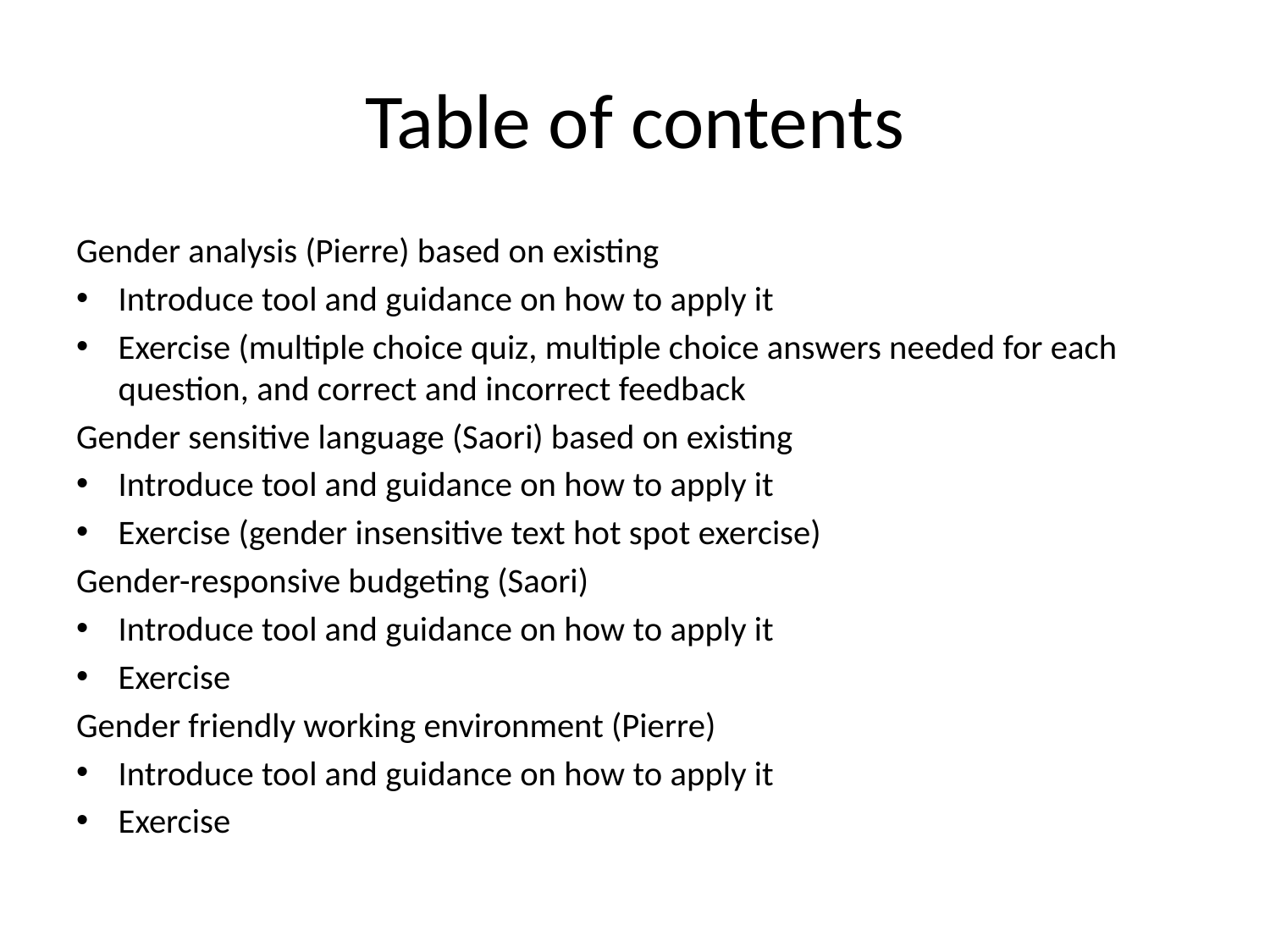

# Table of contents
Gender analysis (Pierre) based on existing
Introduce tool and guidance on how to apply it
Exercise (multiple choice quiz, multiple choice answers needed for each question, and correct and incorrect feedback
Gender sensitive language (Saori) based on existing
Introduce tool and guidance on how to apply it
Exercise (gender insensitive text hot spot exercise)
Gender-responsive budgeting (Saori)
Introduce tool and guidance on how to apply it
Exercise
Gender friendly working environment (Pierre)
Introduce tool and guidance on how to apply it
Exercise